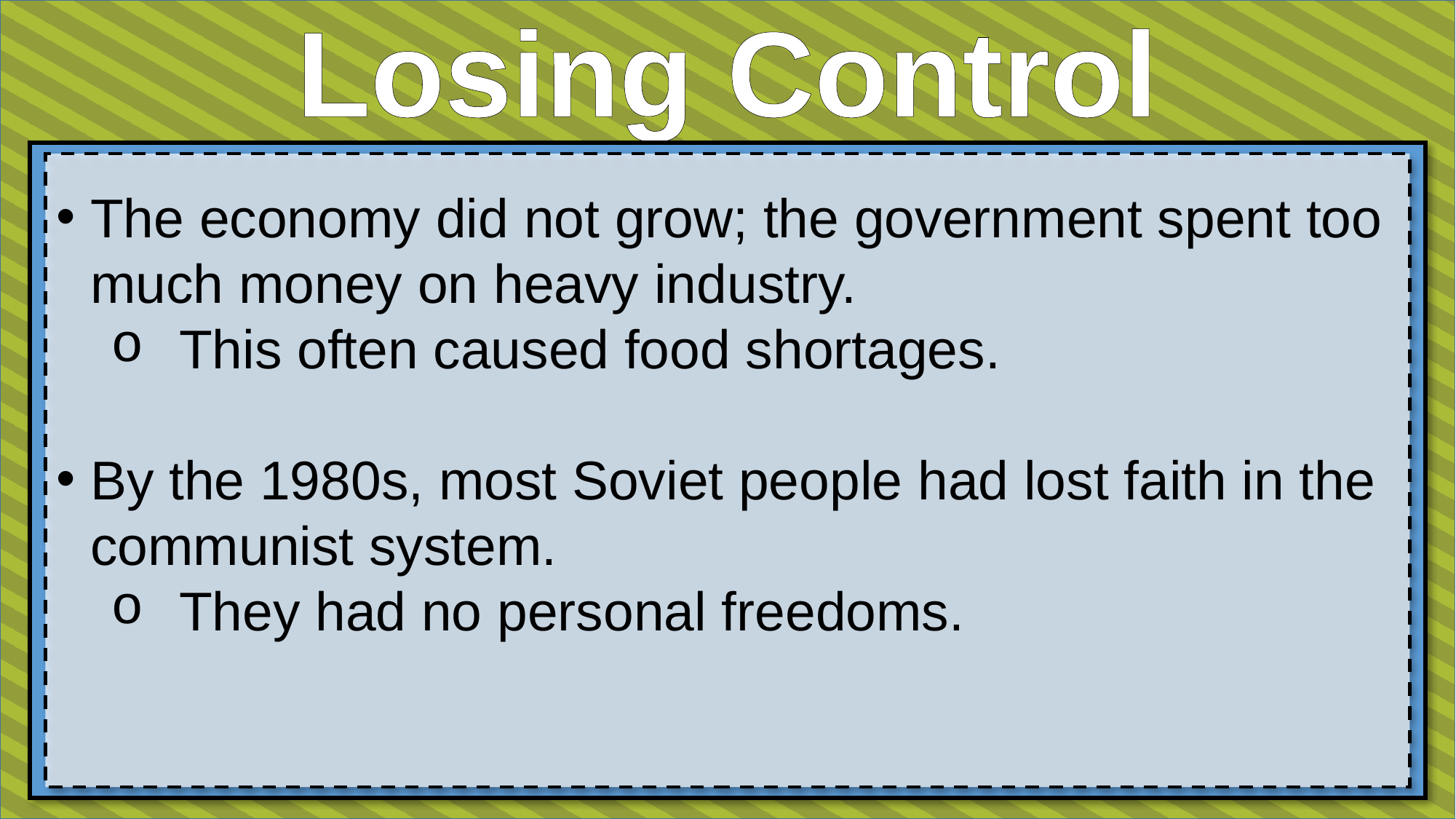

Losing Control

The economy did not grow; the government spent too much money on heavy industry.
This often caused food shortages.

By the 1980s, most Soviet people had lost faith in the communist system.
They had no personal freedoms.